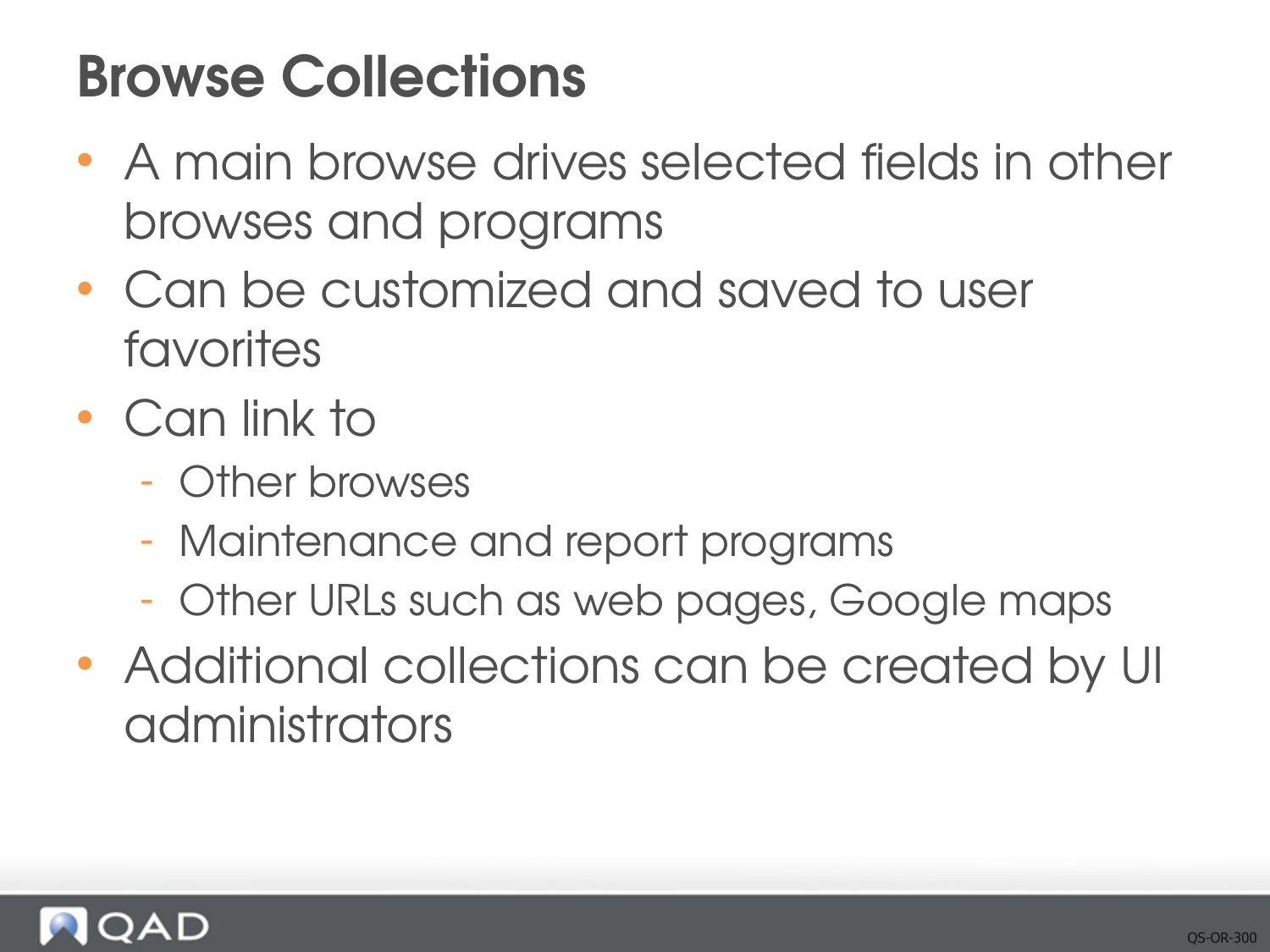

# Browse Collections
A main browse drives selected fields in other browses and programs
Can be customized and saved to user favorites
Can link to
Other browses
Maintenance and report programs
Other URLs such as web pages, Google maps
Additional collections can be created by UI administrators

QS-OR-300